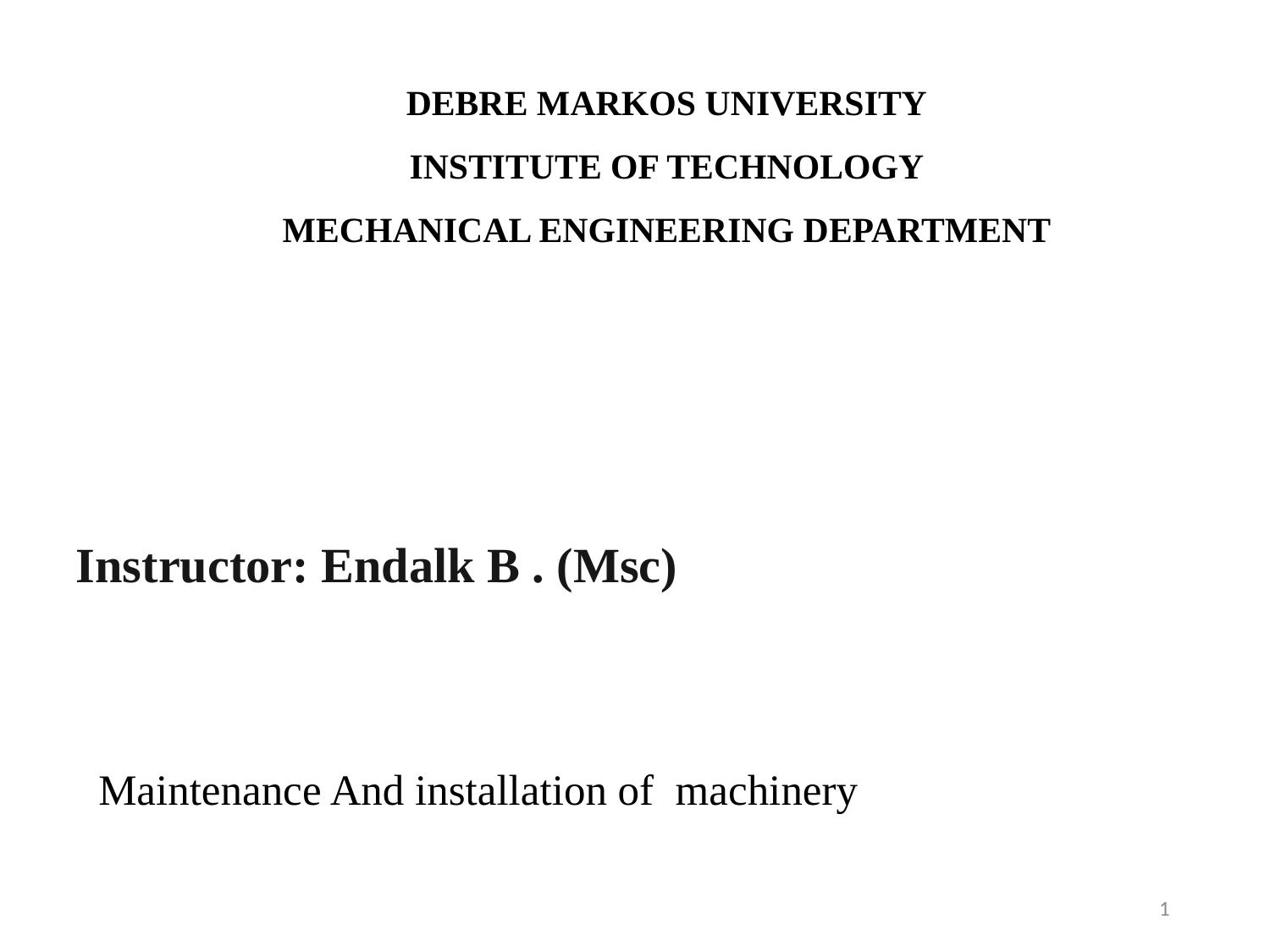

DEBRE MARKOS UNIVERSITY
INSTITUTE OF TECHNOLOGY
MECHANICAL ENGINEERING DEPARTMENT

Instructor: Endalk B . (Msc)

# Maintenance And installation of  machinery
1